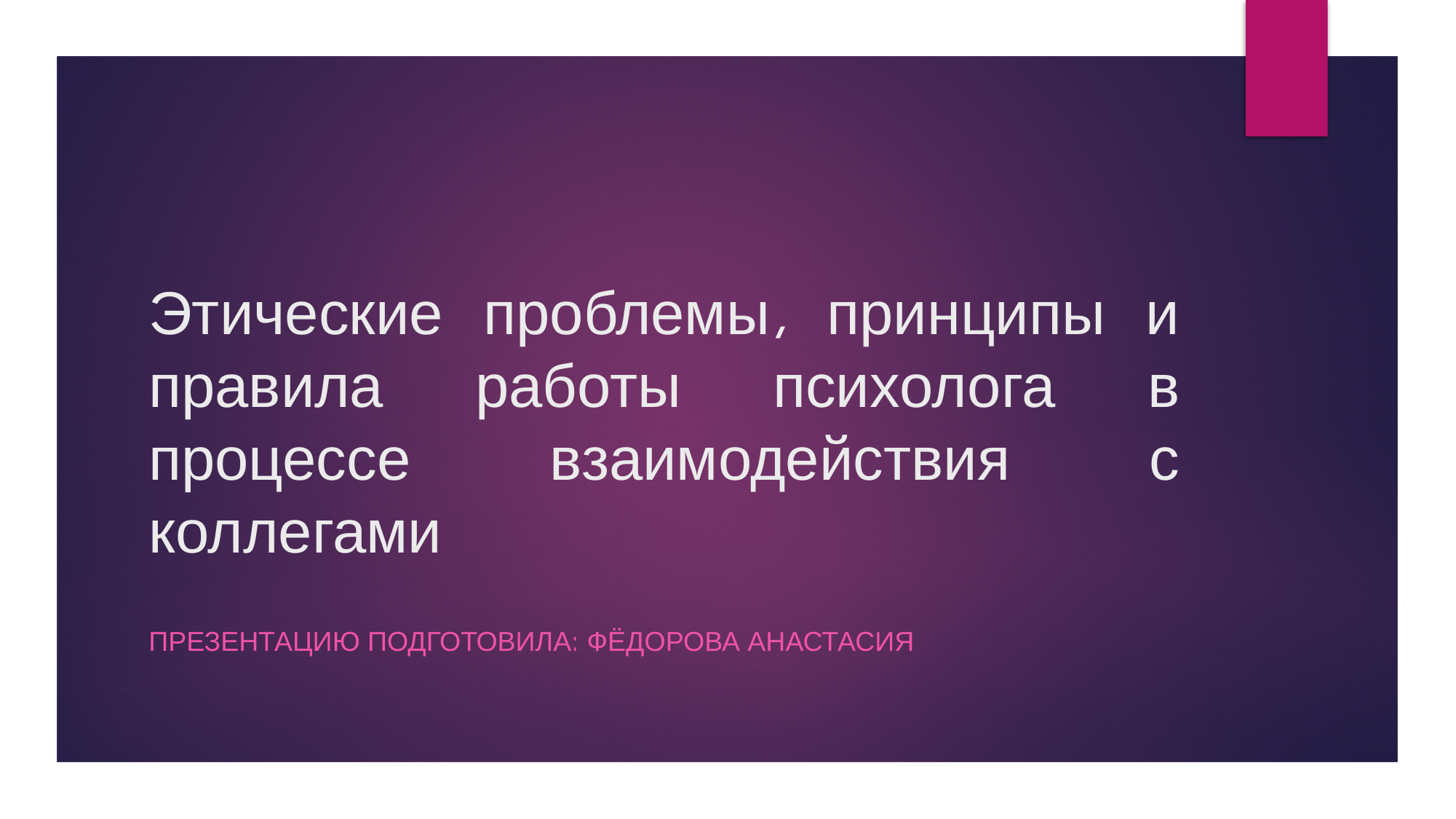

# Этические проблемы, принципы и правила работы психолога в процессе взаимодействия с коллегами

Презентацию подготовила: Фёдорова Анастасия